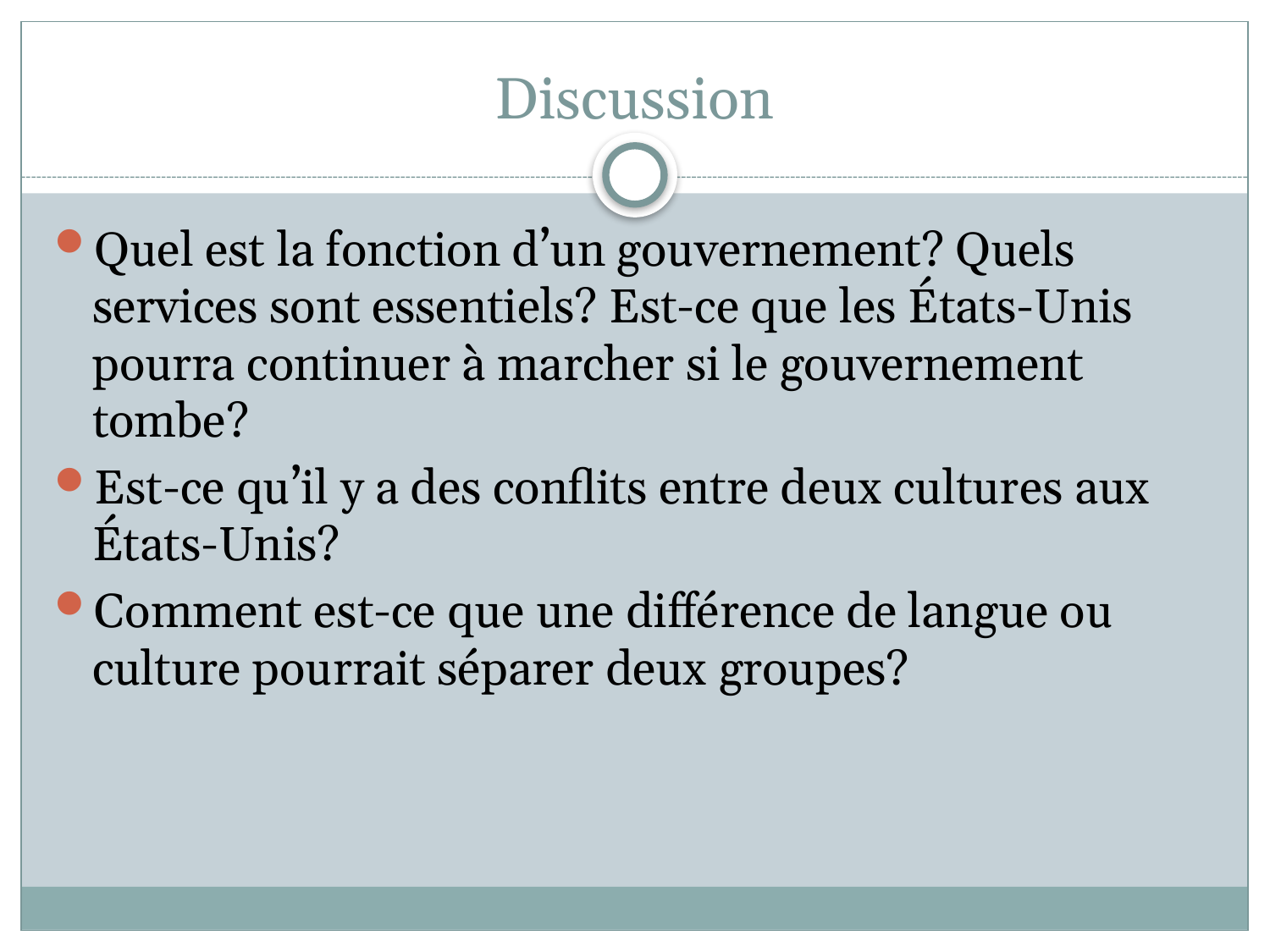

# Discussion
Quel est la fonction d’un gouvernement? Quels services sont essentiels? Est-ce que les États-Unis pourra continuer à marcher si le gouvernement tombe?
Est-ce qu’il y a des conflits entre deux cultures aux États-Unis?
Comment est-ce que une différence de langue ou culture pourrait séparer deux groupes?